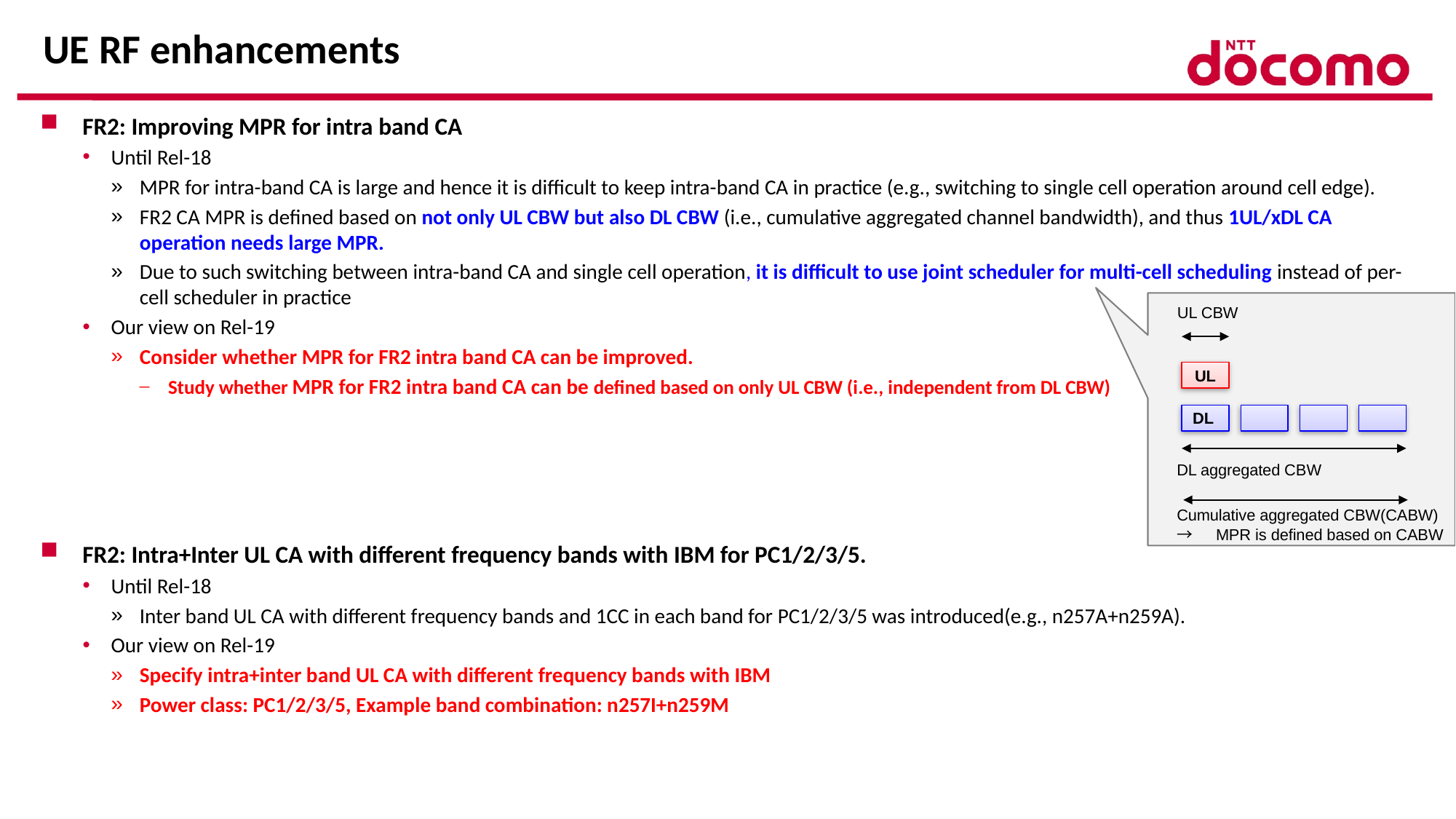

# UE RF enhancements
FR2: Improving MPR for intra band CA
Until Rel-18
MPR for intra-band CA is large and hence it is difficult to keep intra-band CA in practice (e.g., switching to single cell operation around cell edge).
FR2 CA MPR is defined based on not only UL CBW but also DL CBW (i.e., cumulative aggregated channel bandwidth), and thus 1UL/xDL CA operation needs large MPR.
Due to such switching between intra-band CA and single cell operation, it is difficult to use joint scheduler for multi-cell scheduling instead of per-cell scheduler in practice
Our view on Rel-19
Consider whether MPR for FR2 intra band CA can be improved.
Study whether MPR for FR2 intra band CA can be defined based on only UL CBW (i.e., independent from DL CBW)

FR2: Intra+Inter UL CA with different frequency bands with IBM for PC1/2/3/5.
Until Rel-18
Inter band UL CA with different frequency bands and 1CC in each band for PC1/2/3/5 was introduced(e.g., n257A+n259A).
Our view on Rel-19
Specify intra+inter band UL CA with different frequency bands with IBM
Power class: PC1/2/3/5, Example band combination: n257I+n259M

UL CBW
UL
DL

DL aggregated CBW
Cumulative aggregated CBW(CABW)
→　MPR is defined based on CABW